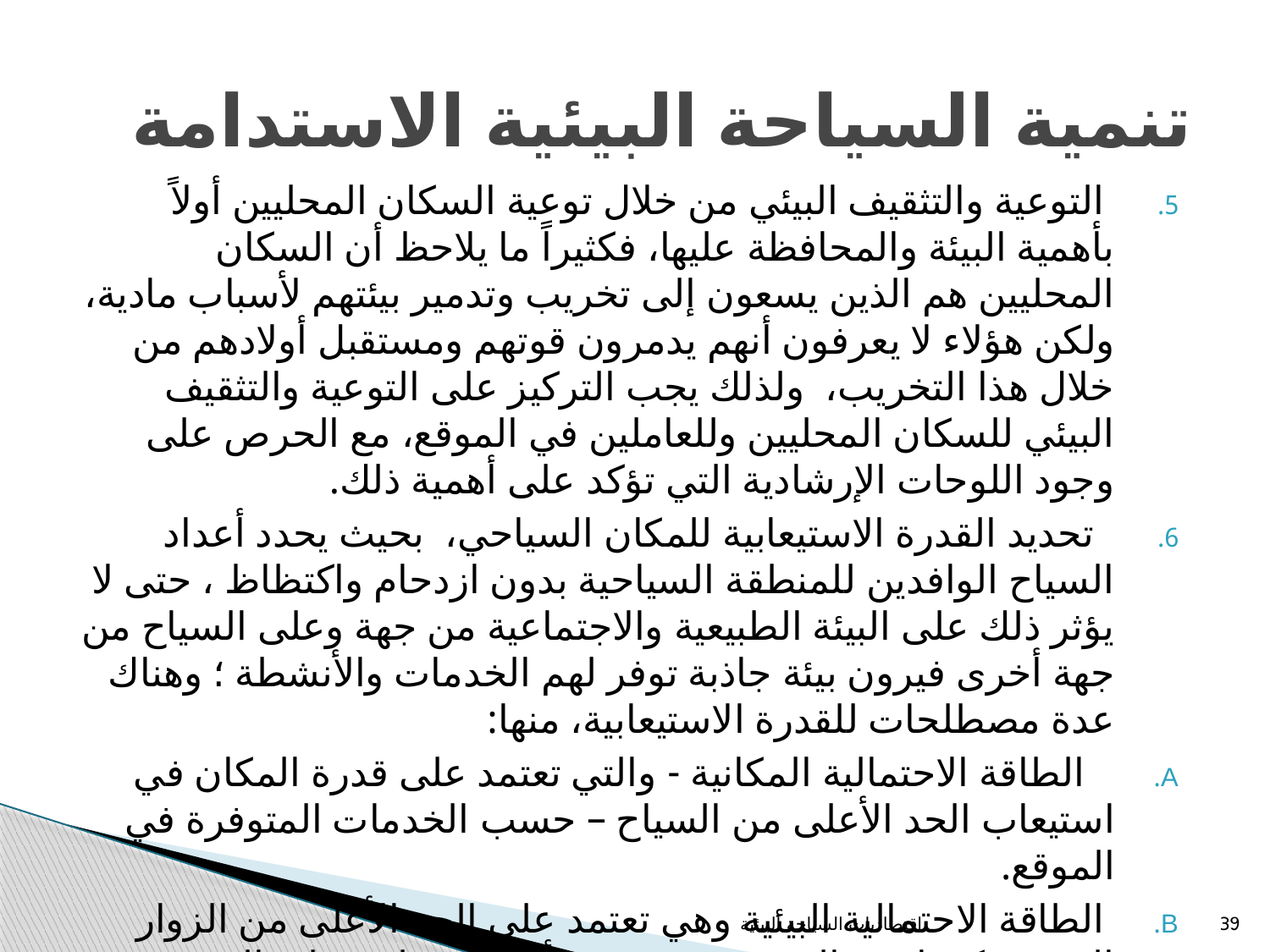

# تنمية السياحة البيئية الاستدامة
 التوعية والتثقيف البيئي من خلال توعية السكان المحليين أولاً بأهمية البيئة والمحافظة عليها، فكثيراً ما يلاحظ أن السكان المحليين هم الذين يسعون إلى تخريب وتدمير بيئتهم لأسباب مادية، ولكن هؤلاء لا يعرفون أنهم يدمرون قوتهم ومستقبل أولادهم من خلال هذا التخريب،  ولذلك يجب التركيز على التوعية والتثقيف البيئي للسكان المحليين وللعاملين في الموقع، مع الحرص على وجود اللوحات الإرشادية التي تؤكد على أهمية ذلك.
  تحديد القدرة الاستيعابية للمكان السياحي،  بحيث يحدد أعداد السياح الوافدين للمنطقة السياحية بدون ازدحام واكتظاظ ، حتى لا يؤثر ذلك على البيئة الطبيعية والاجتماعية من جهة وعلى السياح من جهة أخرى فيرون بيئة جاذبة توفر لهم الخدمات والأنشطة ؛ وهناك عدة مصطلحات للقدرة الاستيعابية، منها:
   الطاقة الاحتمالية المكانية - والتي تعتمد على قدرة المكان في استيعاب الحد الأعلى من السياح – حسب الخدمات المتوفرة في الموقع.
 الطاقة الاحتمالية البيئية وهي تعتمد على الحد الأعلى من الزوار الذين يمكن استقبالهم بدون حدوث تأثيرات سلبية على البيئة والحياة الفطرية وعلى السكان المحليين.
اقتصاديات السياحة البيئية
39